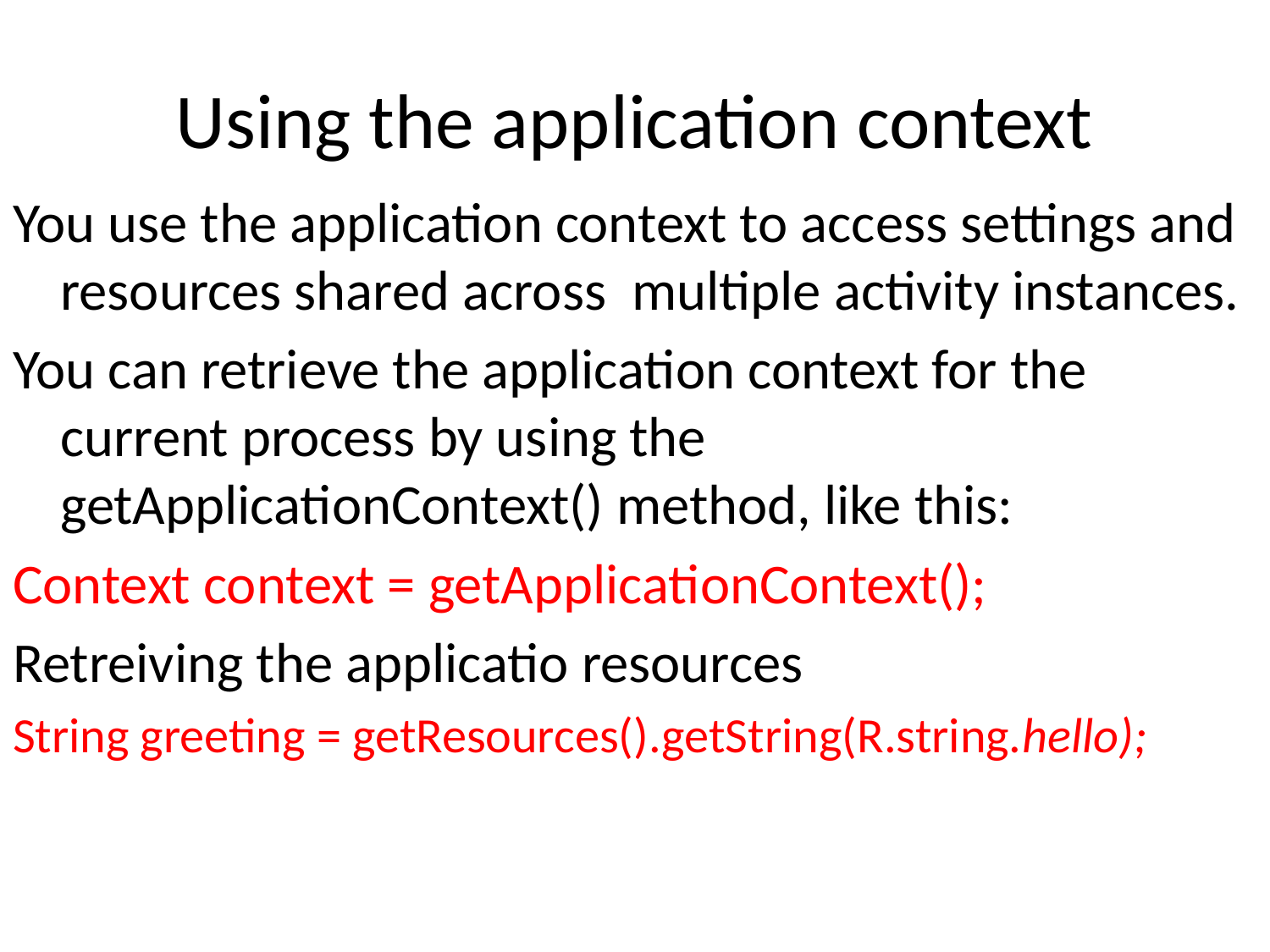

# Using the application context
You use the application context to access settings and resources shared across  multiple activity instances.
You can retrieve the application context for the current process by using the  getApplicationContext() method, like this:
Context context = getApplicationContext();
Retreiving the applicatio resources
String greeting = getResources().getString(R.string.hello);